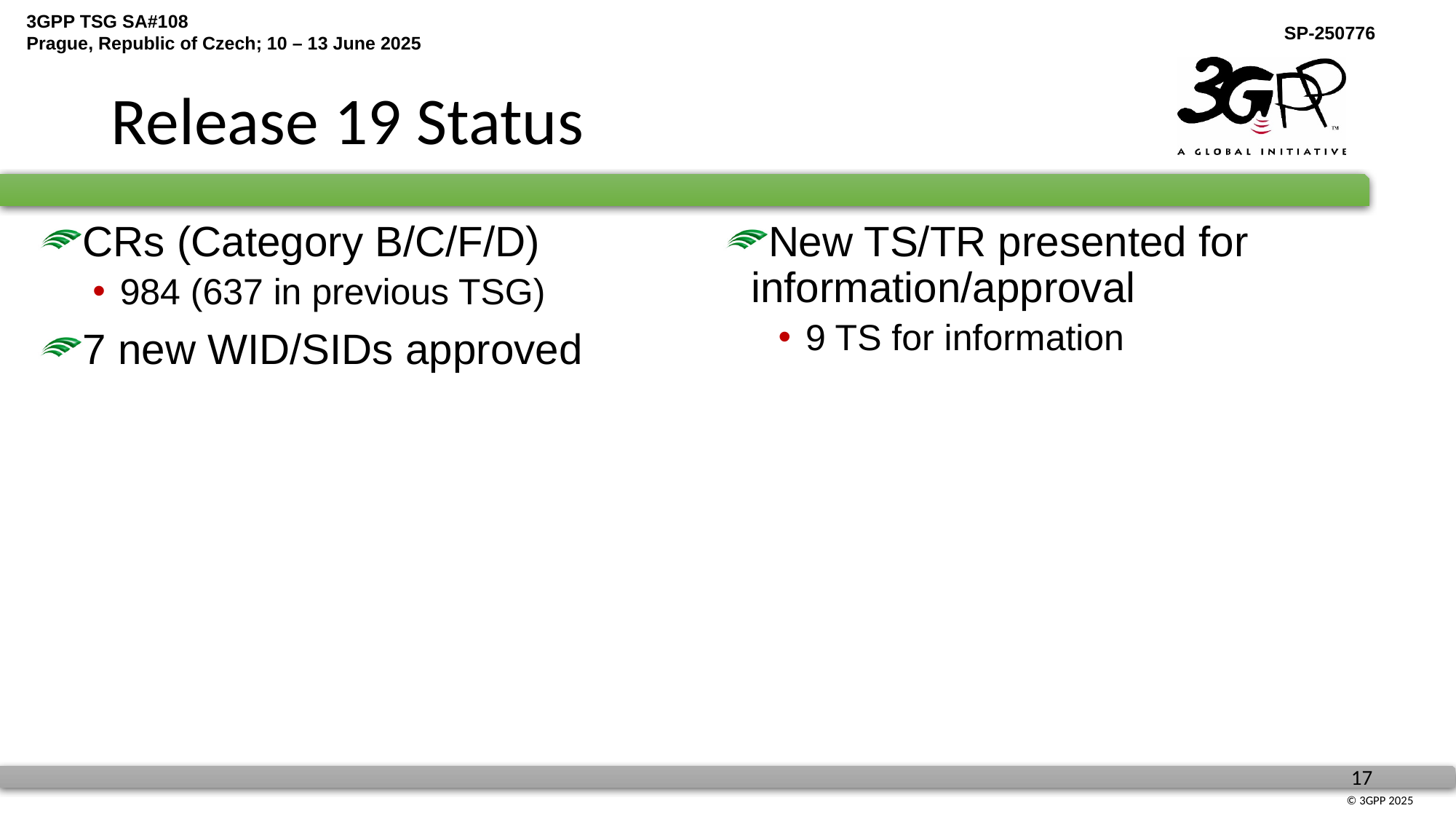

# Release 19 Status

New TS/TR presented for information/approval
9 TS for information

CRs (Category B/C/F/D)
984 (637 in previous TSG)
7 new WID/SIDs approved